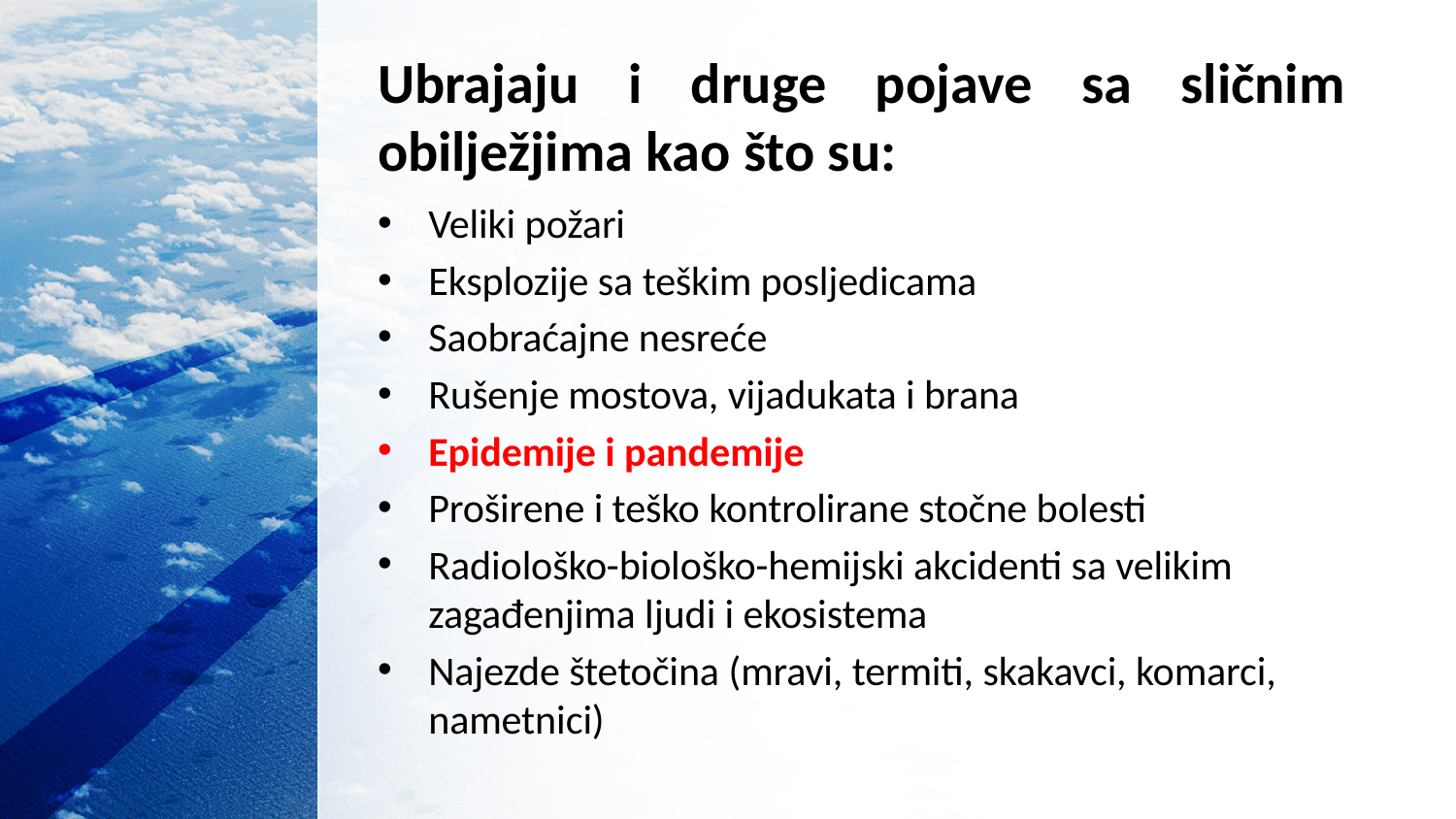

# Ubrajaju i druge pojave sa sličnim obilježjima kao što su:
Veliki požari
Eksplozije sa teškim posljedicama
Saobraćajne nesreće
Rušenje mostova, vijadukata i brana
Epidemije i pandemije
Proširene i teško kontrolirane stočne bolesti
Radiološko-biološko-hemijski akcidenti sa velikim zagađenjima ljudi i ekosistema
Najezde štetočina (mravi, termiti, skakavci, komarci, nametnici)